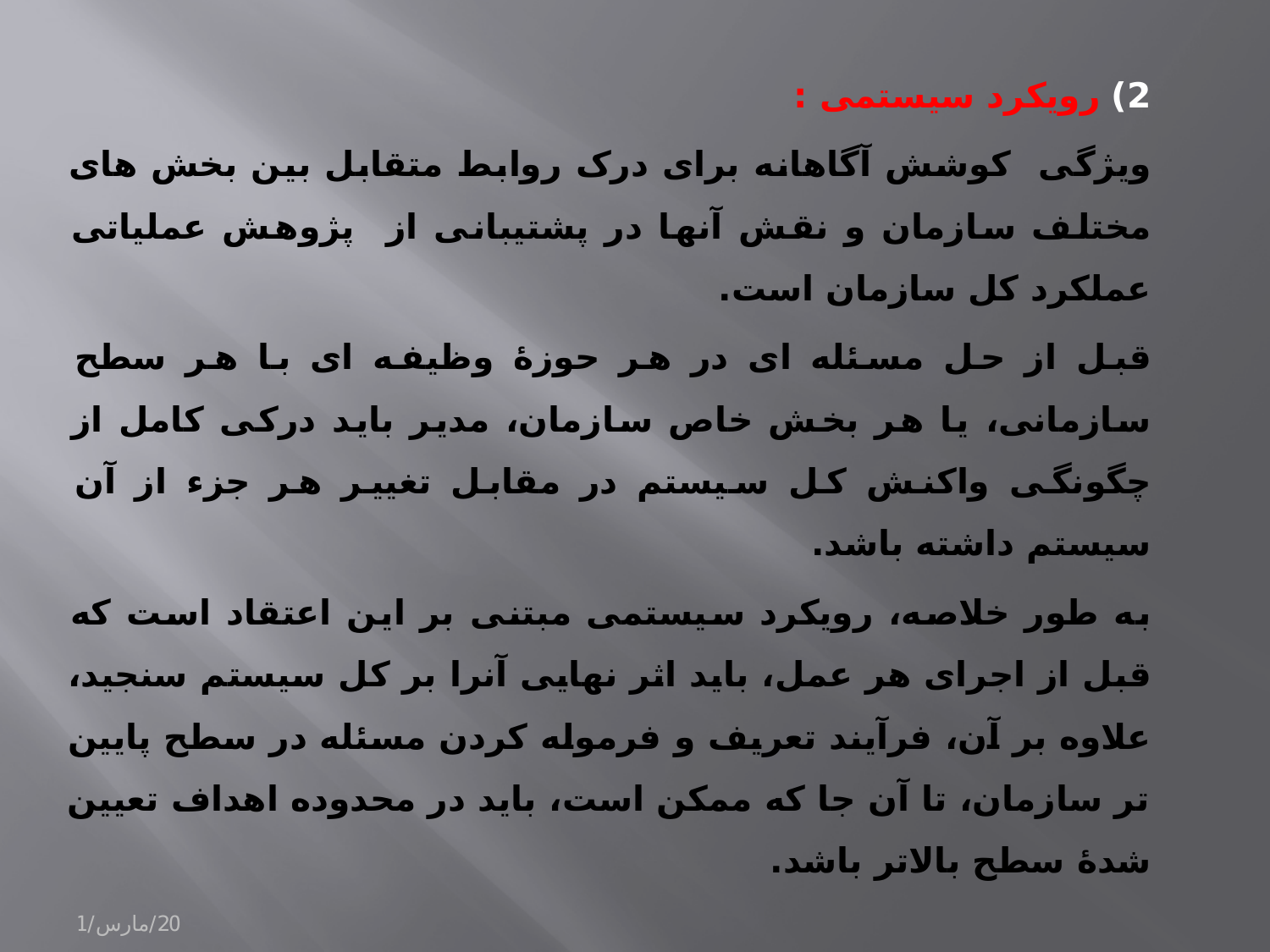

2) رویکرد سیستمی :
ویژگی  کوشش آگاهانه برای درک روابط متقابل بین بخش های مختلف سازمان و نقش آنها در پشتیبانی از  پژوهش عملیاتی عملکرد کل سازمان است.
قبل از حل مسئله ای در هر حوزۀ وظیفه ای با هر سطح سازمانی، یا هر بخش خاص سازمان، مدیر باید درکی کامل از چگونگی واکنش کل سیستم در مقابل تغییر هر جزء از آن سیستم داشته باشد.
به طور خلاصه، رویکرد سیستمی مبتنی بر این اعتقاد است که قبل از اجرای هر عمل، باید اثر نهایی آنرا بر کل سیستم سنجید، علاوه بر آن، فرآیند تعریف و فرموله کردن مسئله در سطح پایین تر سازمان، تا آن جا که ممکن است، باید در محدوده اهداف تعیین شدۀ سطح بالاتر باشد.
20/مارس/1